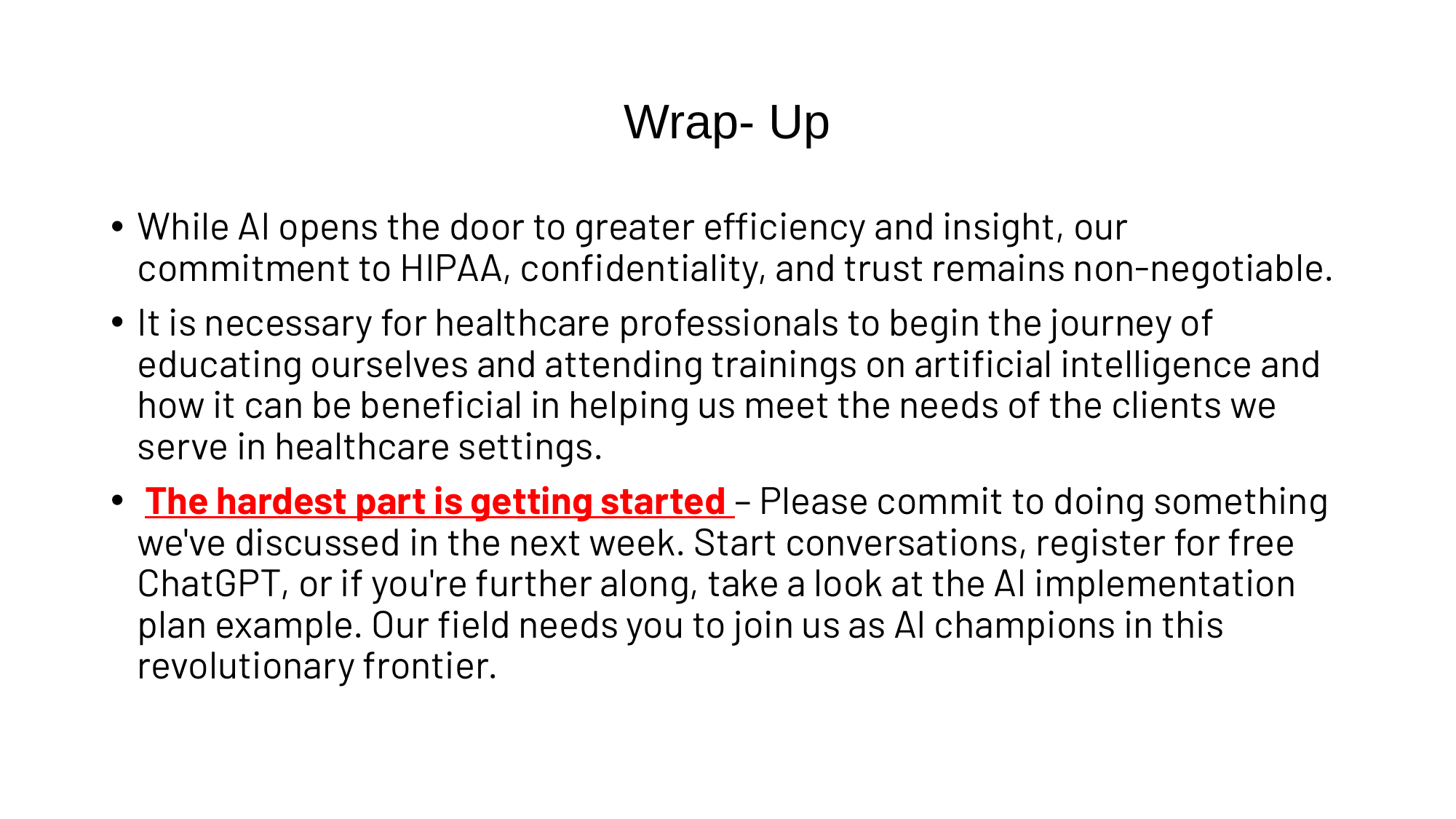

# Wrap- Up
While AI opens the door to greater efficiency and insight, our commitment to HIPAA, confidentiality, and trust remains non-negotiable.
It is necessary for healthcare professionals to begin the journey of educating ourselves and attending trainings on artificial intelligence and how it can be beneficial in helping us meet the needs of the clients we serve in healthcare settings.
 The hardest part is getting started – Please commit to doing something we've discussed in the next week. Start conversations, register for free ChatGPT, or if you're further along, take a look at the AI implementation plan example. Our field needs you to join us as AI champions in this revolutionary frontier.